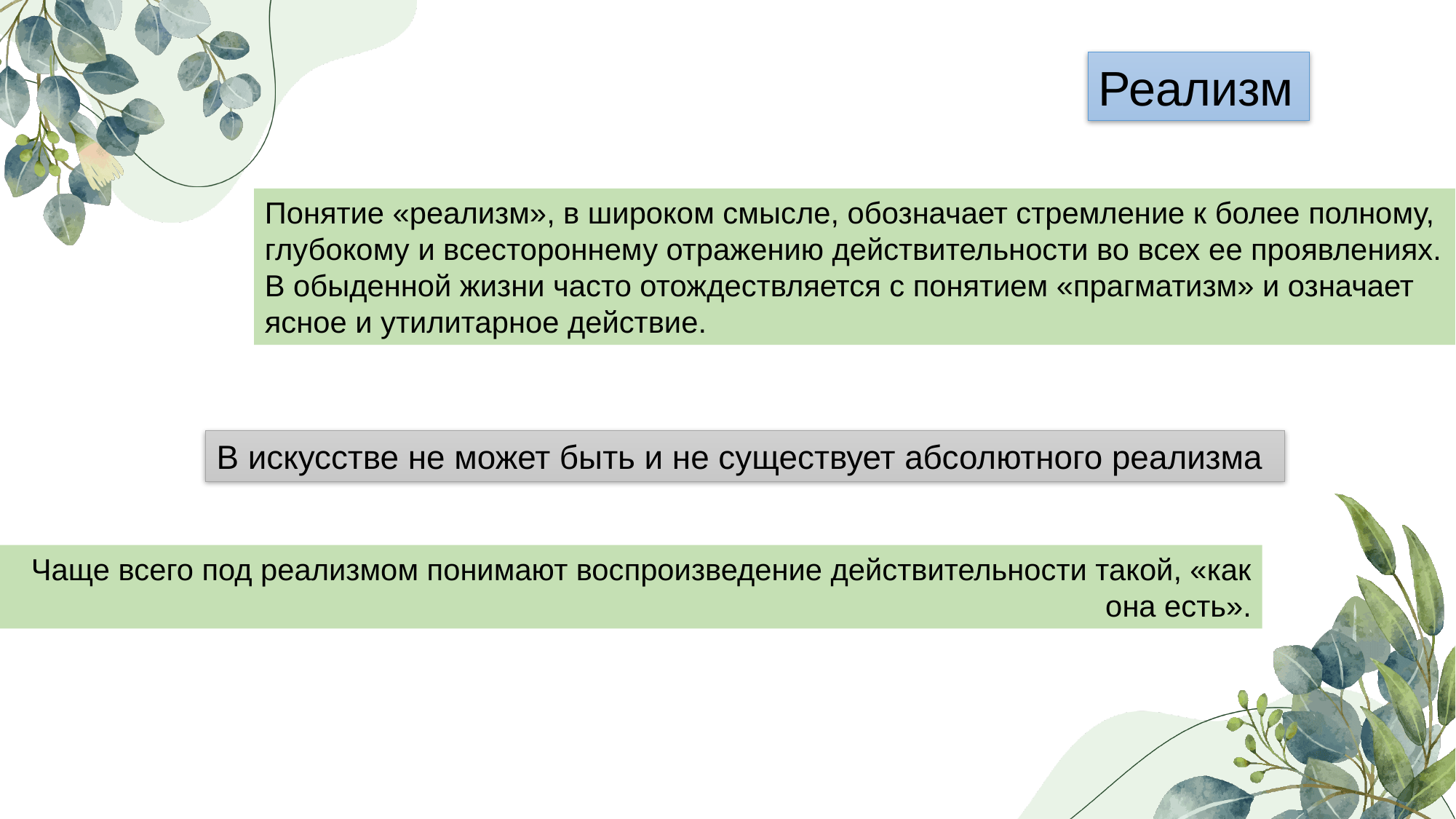

Реализм
Понятие «реализм», в широком смысле, обозначает стремление к более полному,
глубокому и всестороннему отражению действительности во всех ее проявлениях.
В обыденной жизни часто отождествляется с понятием «прагматизм» и означает
ясное и утилитарное действие.
В искусстве не может быть и не существует абсолютного реализма
Чаще всего под реализмом понимают воспроизведение действительности такой, «как она есть».